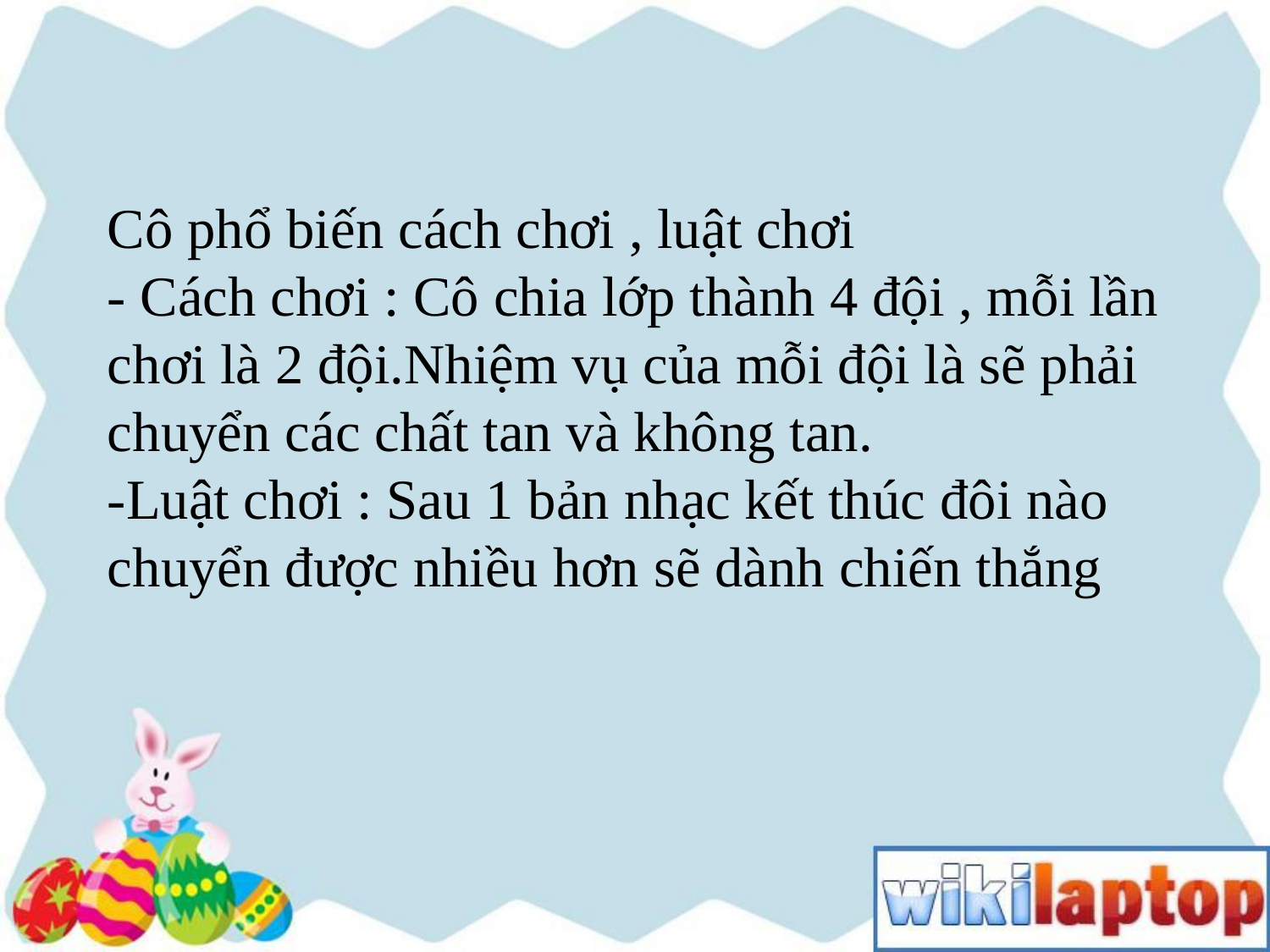

Cô phổ biến cách chơi , luật chơi
- Cách chơi : Cô chia lớp thành 4 đội , mỗi lần chơi là 2 đội.Nhiệm vụ của mỗi đội là sẽ phải chuyển các chất tan và không tan.
-Luật chơi : Sau 1 bản nhạc kết thúc đôi nào chuyển được nhiều hơn sẽ dành chiến thắng